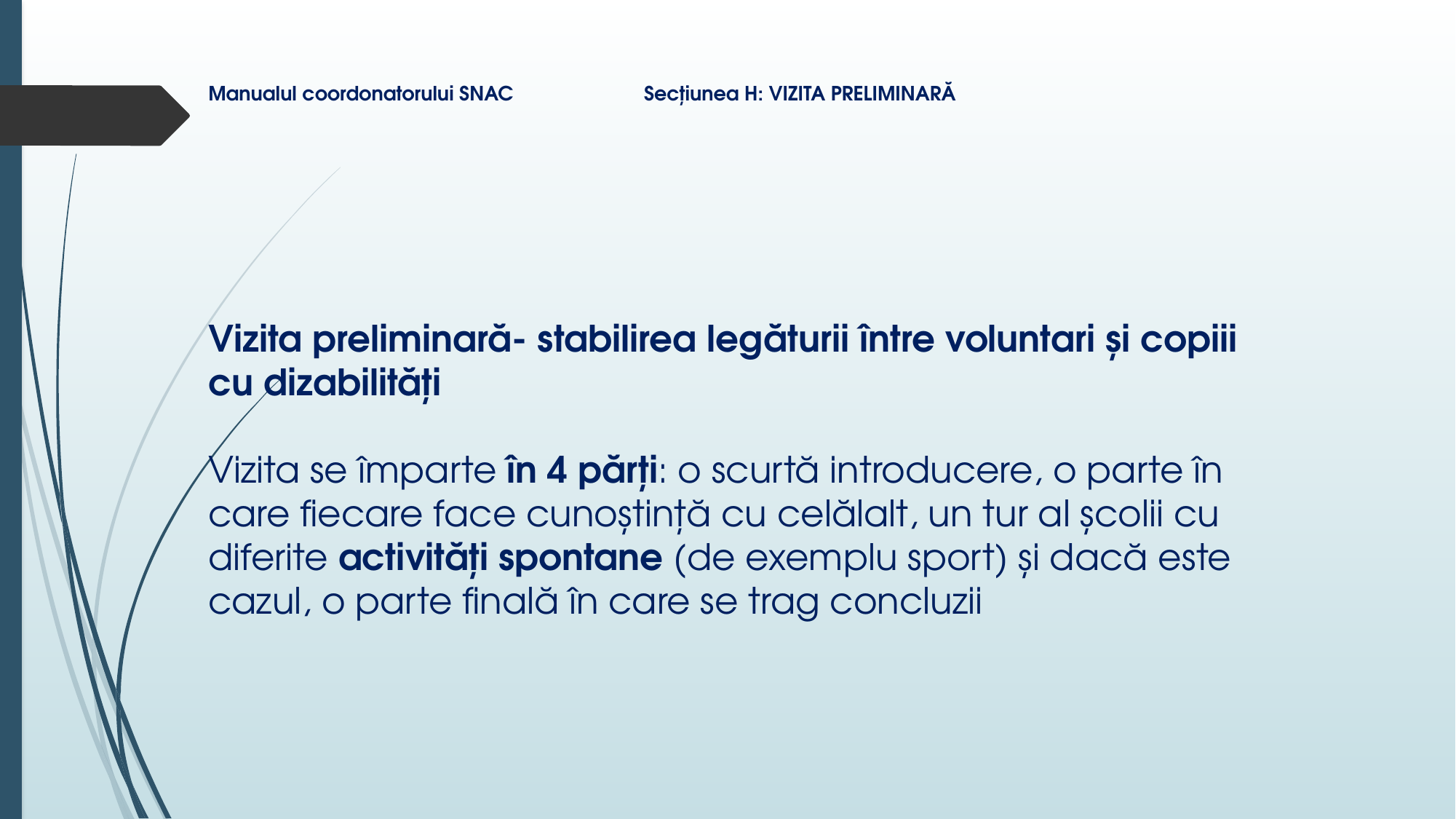

# Manualul coordonatorului SNAC                        Secțiunea H: VIZITA PRELIMINARĂ
Vizita preliminară- stabilirea legăturii între voluntari și copiii cu dizabilități
Vizita se împarte în 4 părți: o scurtă introducere, o parte în care fiecare face cunoștință cu celălalt, un tur al școlii cu diferite activități spontane (de exemplu sport) și dacă este cazul, o parte finală în care se trag concluzii